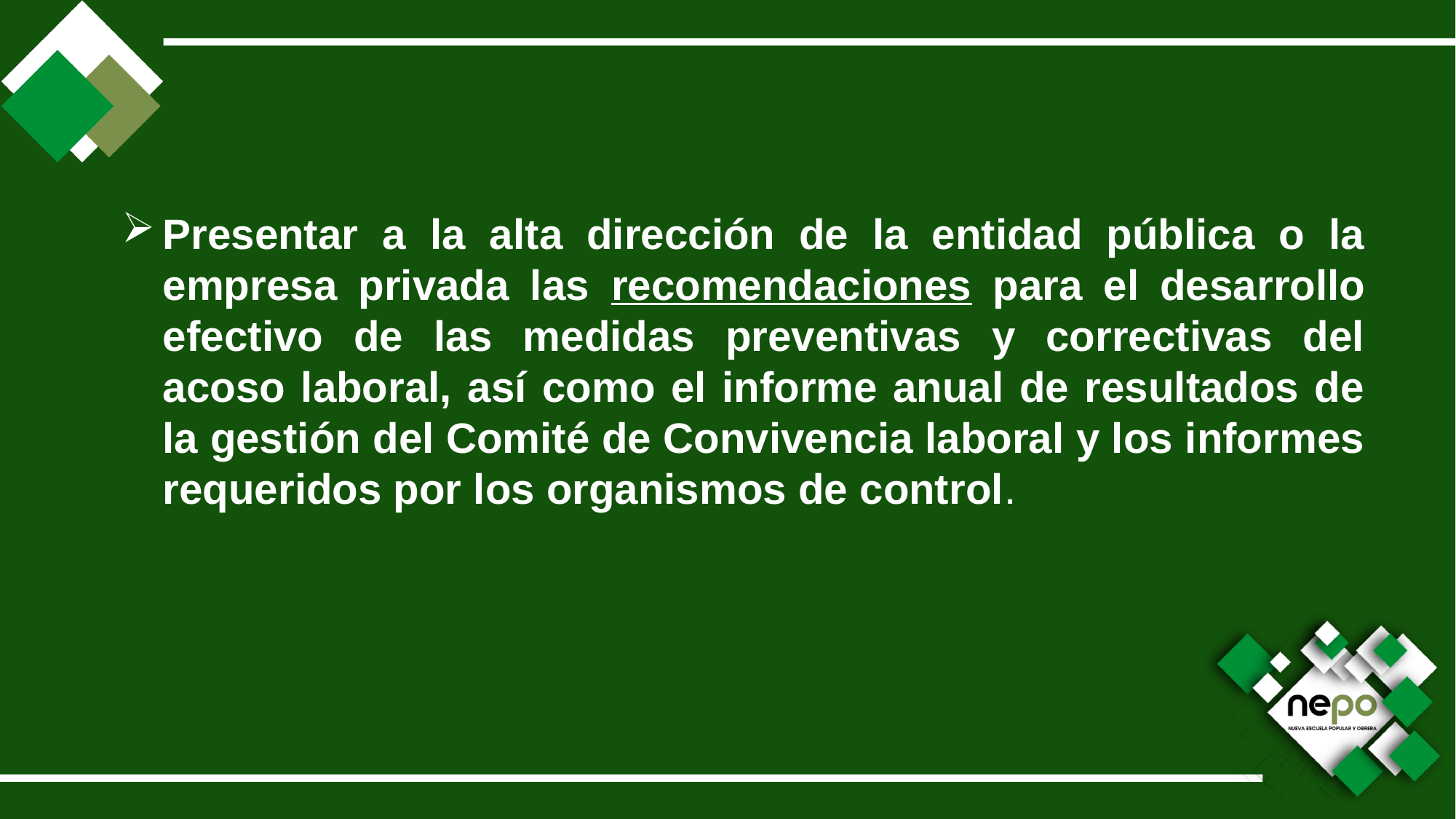

Presentar a la alta dirección de la entidad pública o la empresa privada las recomendaciones para el desarrollo efectivo de las medidas preventivas y correctivas del acoso laboral, así como el informe anual de resultados de la gestión del Comité de Convivencia laboral y los informes requeridos por los organismos de control.